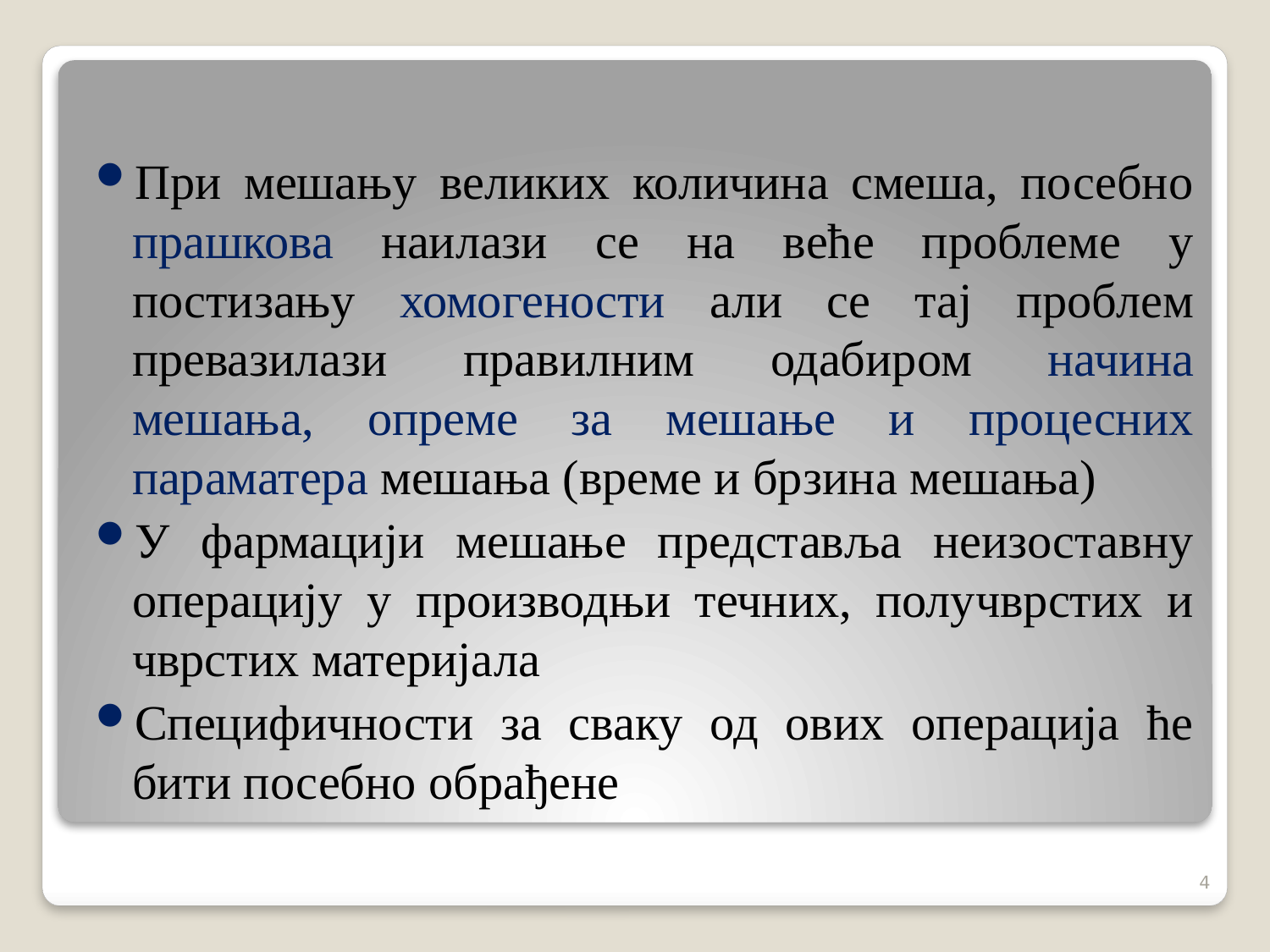

При мешању великих количина смеша, посебно прашкова наилази се на веће проблеме у постизању хомогености али се тај проблем превазилази правилним одабиром начина мешања, опреме за мешање и процесних параматера мешања (време и брзина мешања)
У фармацији мешање представља неизоставну операцију у производњи течних, получврстих и чврстих материјала
Специфичности за сваку од ових операција ће бити посебно обрађене

4